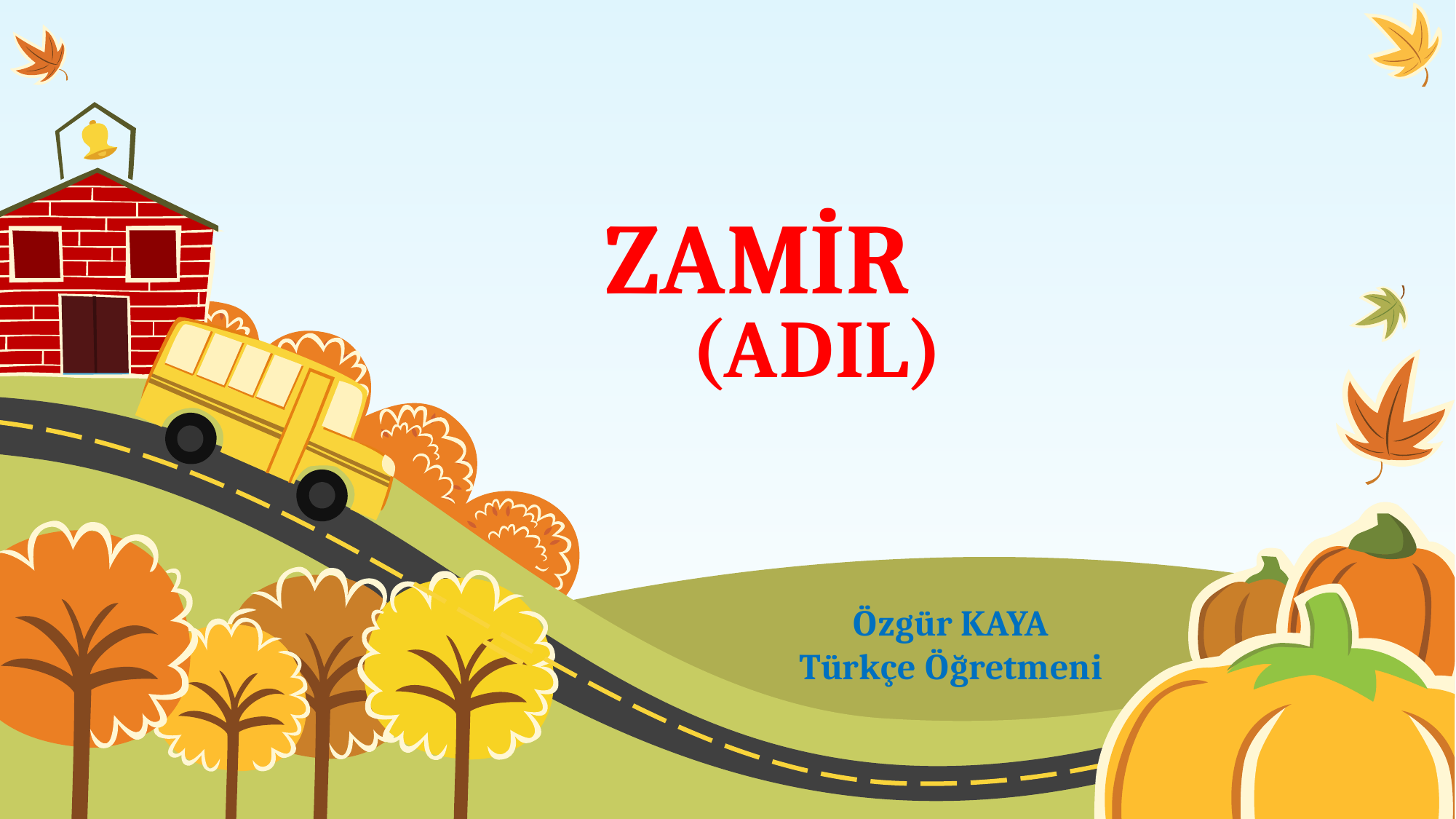

# ZAMİR
(ADIL)
Özgür KAYA
Türkçe Öğretmeni